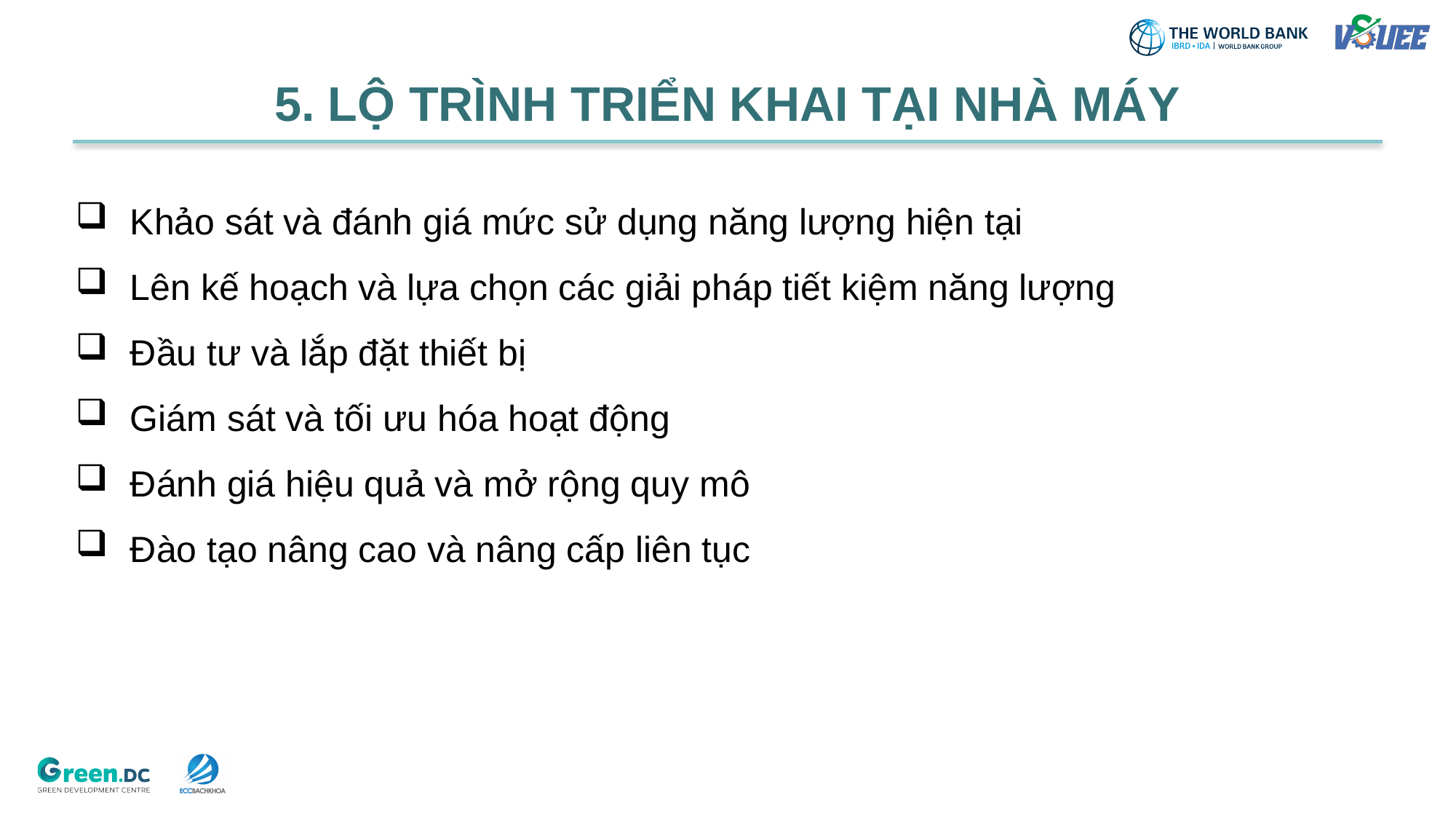

5. LỘ TRÌNH TRIỂN KHAI TẠI NHÀ MÁY
Khảo sát và đánh giá mức sử dụng năng lượng hiện tại
Lên kế hoạch và lựa chọn các giải pháp tiết kiệm năng lượng
Đầu tư và lắp đặt thiết bị
Giám sát và tối ưu hóa hoạt động
Đánh giá hiệu quả và mở rộng quy mô
Đào tạo nâng cao và nâng cấp liên tục